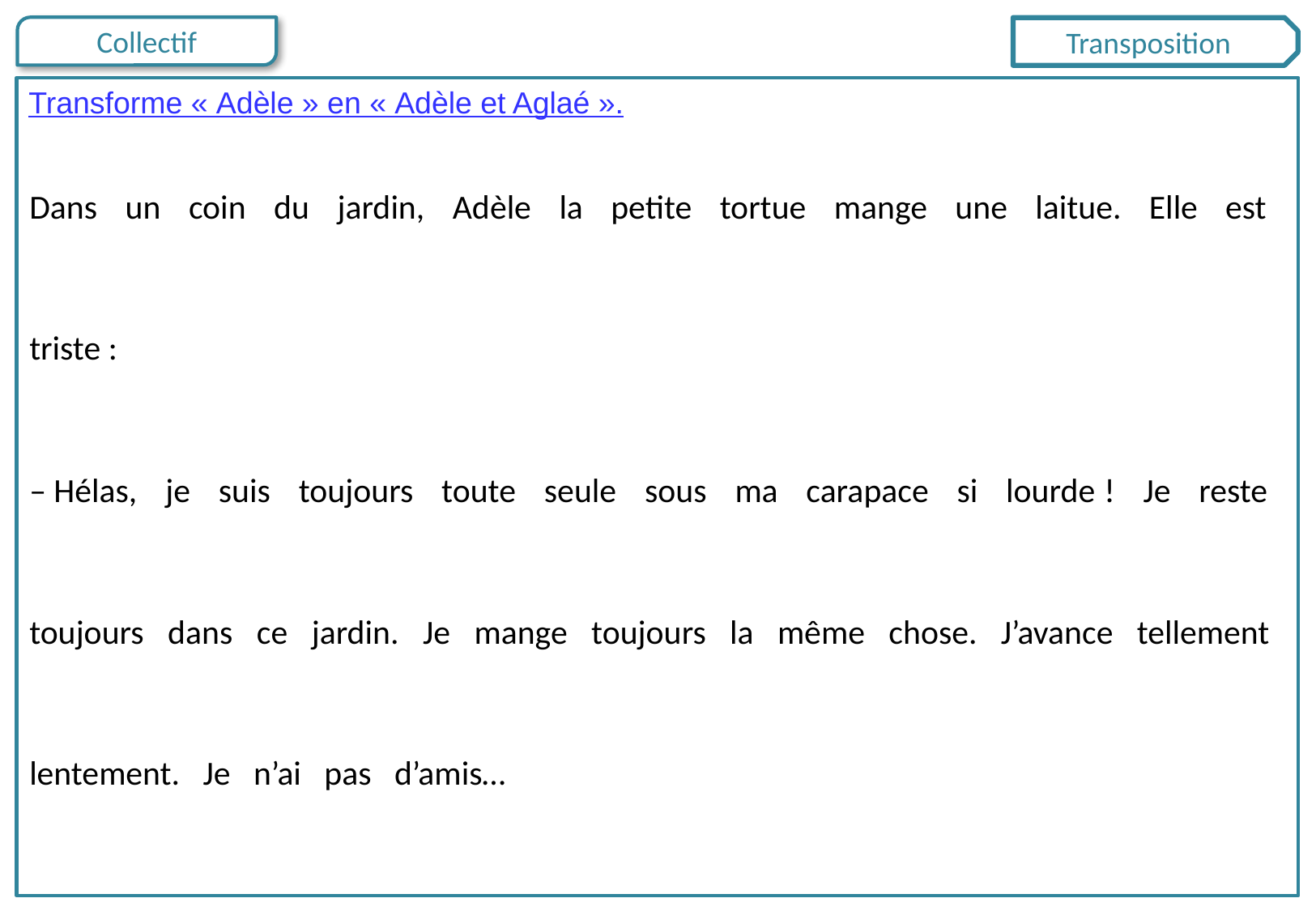

Transposition
Dans   un   coin   du   jardin,   Adèle   la   petite   tortue   mange   une   laitue.   Elle   est   triste :
– Hélas,   je   suis   toujours   toute   seule   sous   ma   carapace   si   lourde !   Je   reste   toujours   dans   ce   jardin.   Je   mange   toujours   la   même   chose.   J’avance   tellement   lentement.   Je   n’ai   pas   d’amis…
Transforme « Adèle » en « Adèle et Aglaé ».